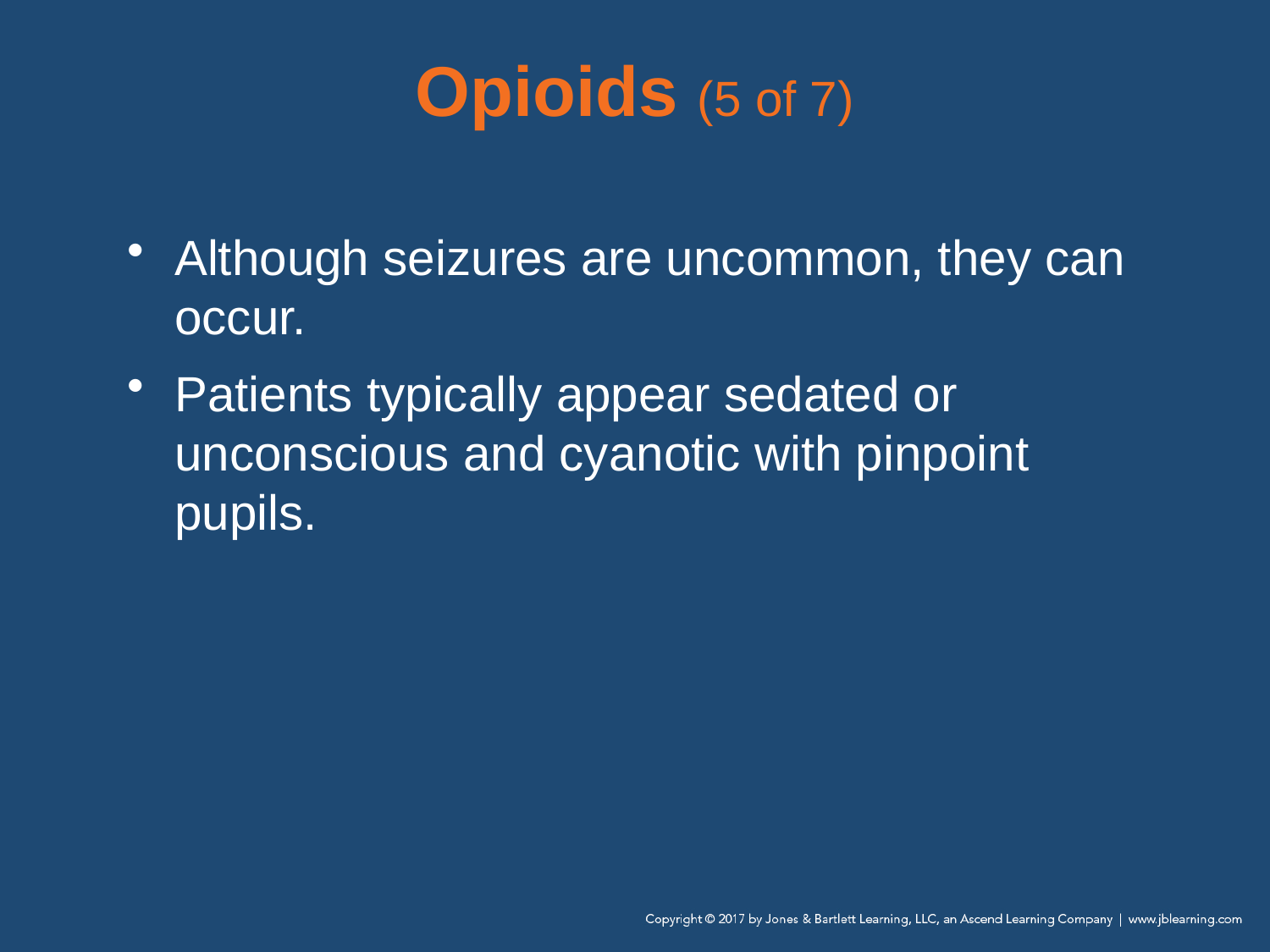

# Opioids (5 of 7)
Although seizures are uncommon, they can occur.
Patients typically appear sedated or unconscious and cyanotic with pinpoint pupils.